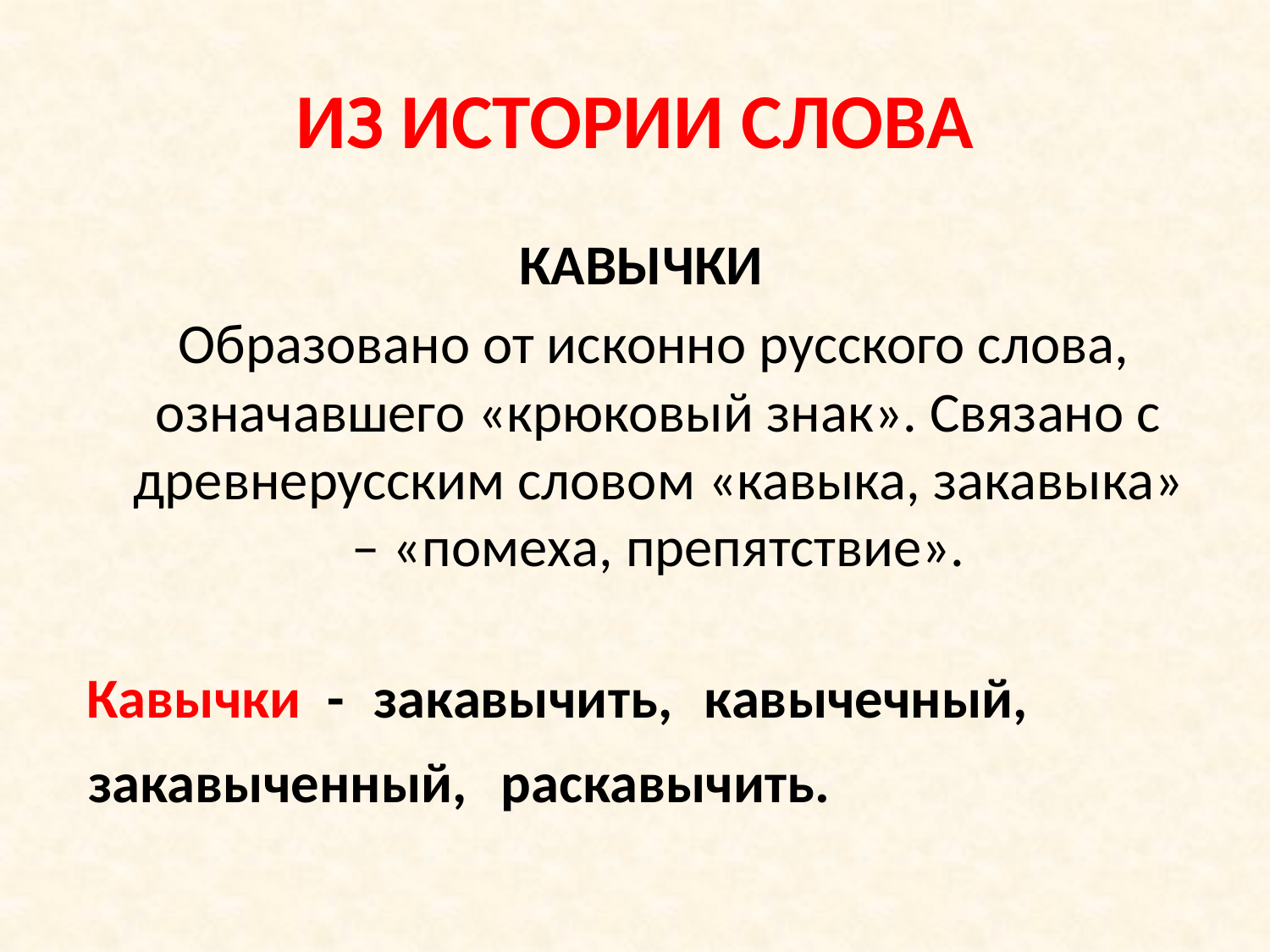

# ИЗ ИСТОРИИ СЛОВА
 КАВЫЧКИ
   Образовано от исконно русского слова, означавшего «крюковый знак». Связано с древнерусским словом «кавыка, закавыка» – «помеха, препятствие».
Кавычки  -
закавычить,
кавычечный,
закавыченный,
раскавычить.